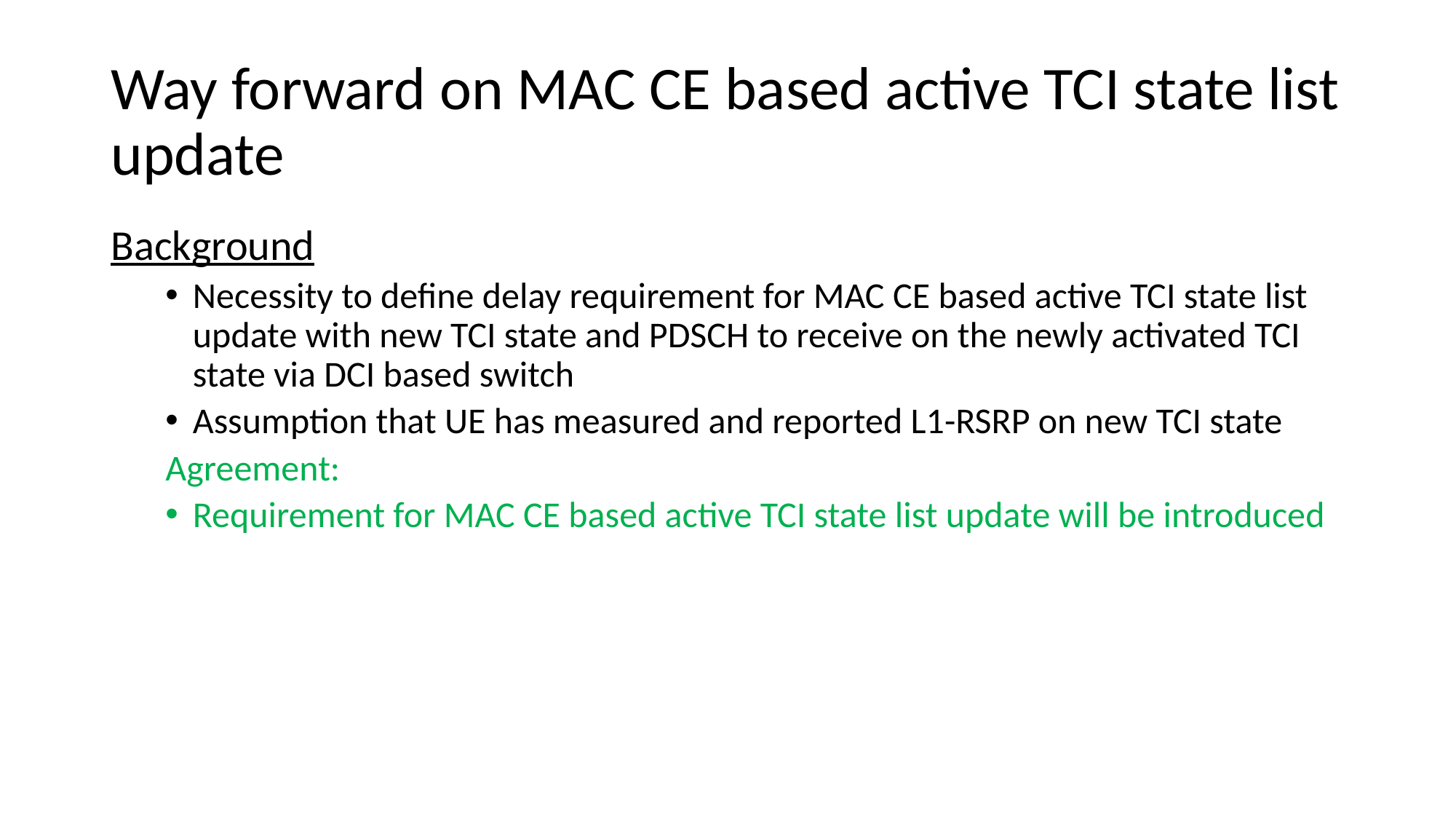

# Way forward on MAC CE based active TCI state list update
Background
Necessity to define delay requirement for MAC CE based active TCI state list update with new TCI state and PDSCH to receive on the newly activated TCI state via DCI based switch
Assumption that UE has measured and reported L1-RSRP on new TCI state
Agreement:
Requirement for MAC CE based active TCI state list update will be introduced